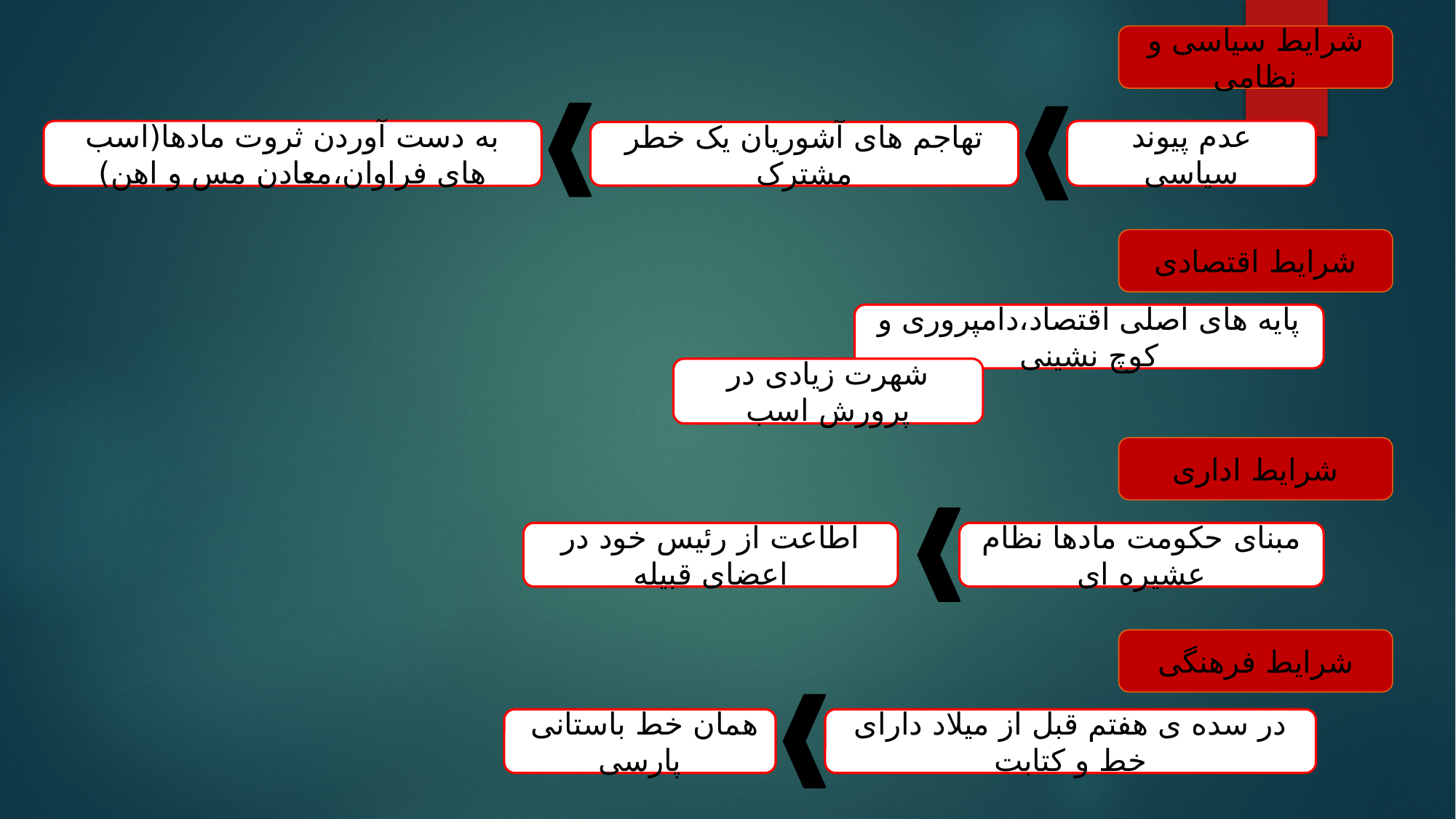

شرایط سیاسی و نظامی

به دست آوردن ثروت مادها(اسب های فراوان،معادن مس و اهن)
عدم پیوند سیاسی
تهاجم های آشوریان یک خطر مشترک
شرایط اقتصادی
پایه های اصلی اقتصاد،دامپروری و کوچ نشینی
شهرت زیادی در پرورش اسب
شرایط اداری

اطاعت از رئیس خود در اعضای قبیله
مبنای حکومت مادها نظام عشیره ای
شرایط فرهنگی

 همان خط باستانی پارسی
در سده ی هفتم قبل از میلاد دارای خط و کتابت